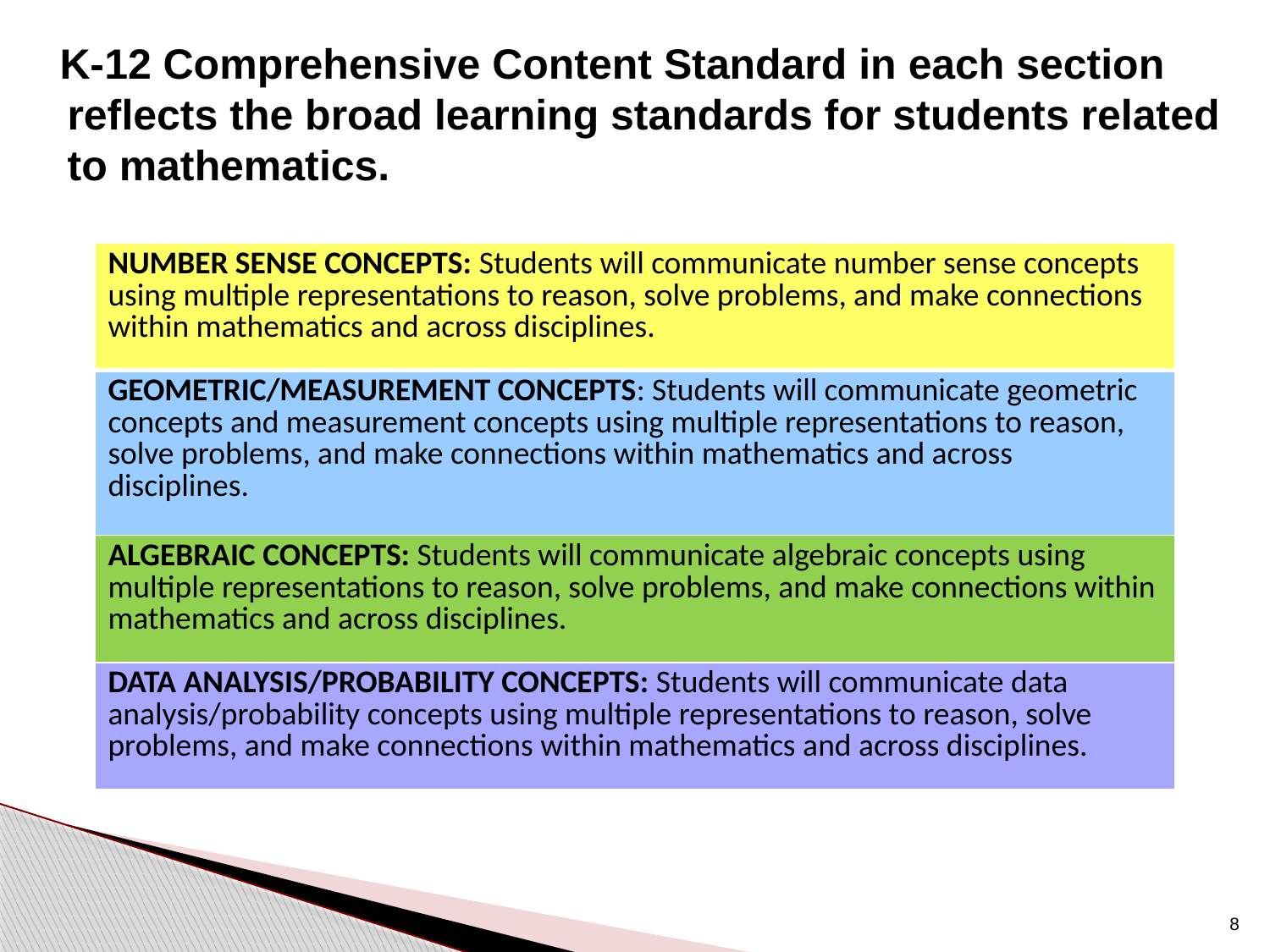

K-12 Comprehensive Content Standard in each section reflects the broad learning standards for students related to mathematics.
| NUMBER SENSE CONCEPTS: Students will communicate number sense concepts using multiple representations to reason, solve problems, and make connections within mathematics and across disciplines. |
| --- |
| GEOMETRIC/MEASUREMENT CONCEPTS: Students will communicate geometric concepts and measurement concepts using multiple representations to reason, solve problems, and make connections within mathematics and across disciplines. |
| ALGEBRAIC CONCEPTS: Students will communicate algebraic concepts using multiple representations to reason, solve problems, and make connections within mathematics and across disciplines. |
| DATA ANALYSIS/PROBABILITY CONCEPTS: Students will communicate data analysis/probability concepts using multiple representations to reason, solve problems, and make connections within mathematics and across disciplines. |
8